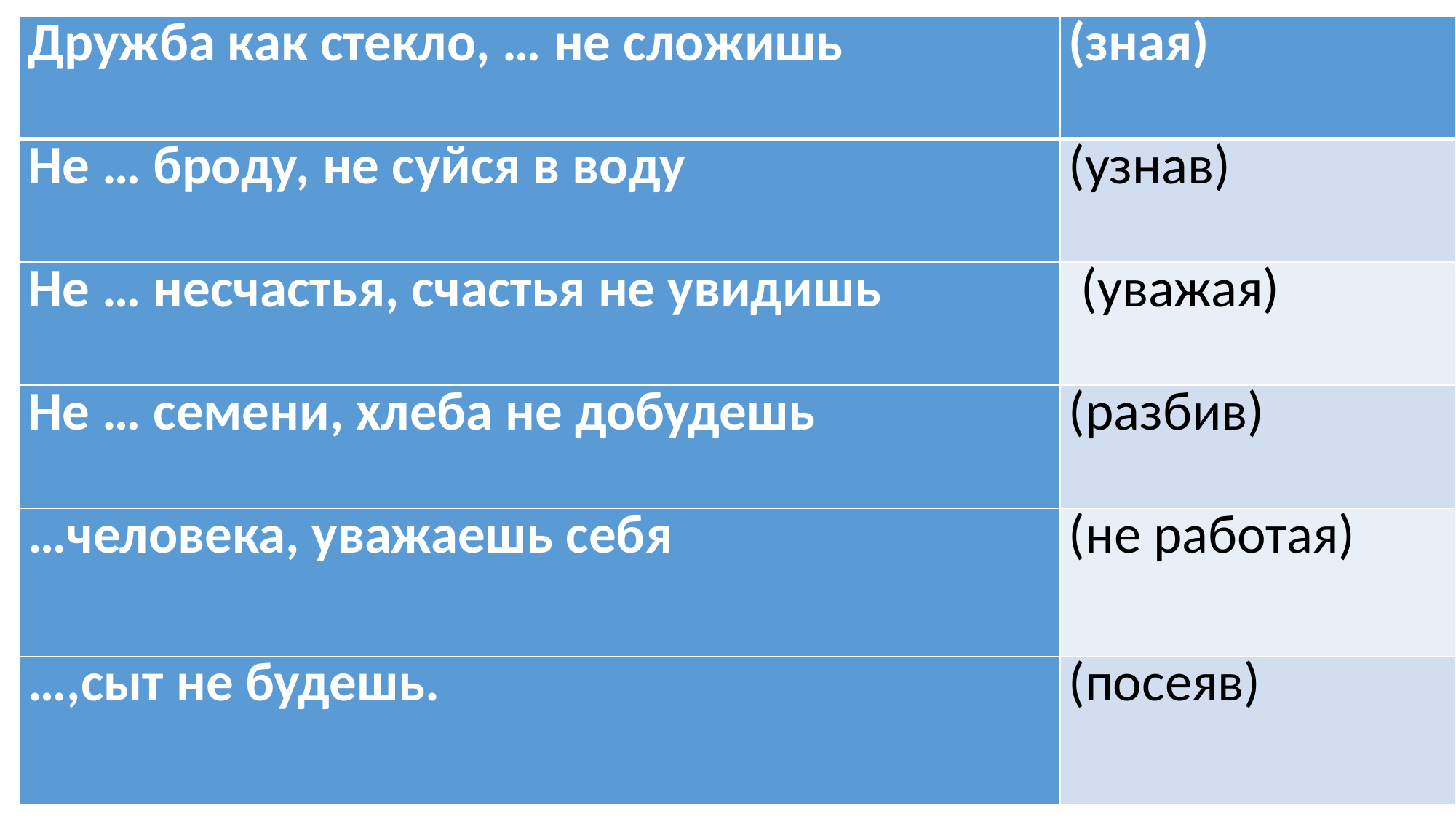

| Дружба как стекло, … не сложишь | (зная) |
| --- | --- |
| Не … броду, не суйся в воду | (узнав) |
| Не … несчастья, счастья не увидишь | (уважая) |
| Не … семени, хлеба не добудешь | (разбив) |
| …человека, уважаешь себя | (не работая) |
| …,сыт не будешь. | (посеяв) |
#